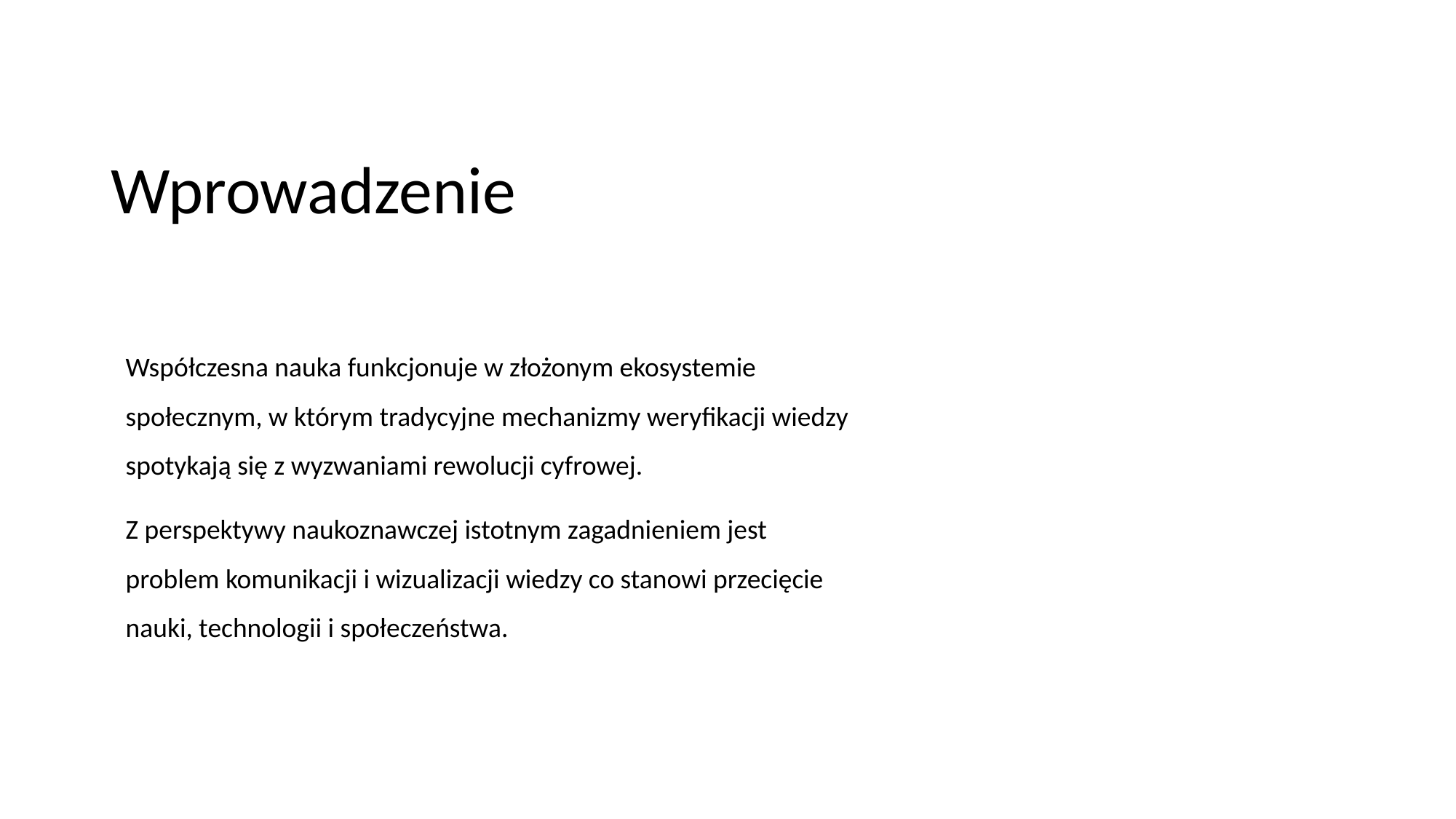

# Wprowadzenie
Współczesna nauka funkcjonuje w złożonym ekosystemie społecznym, w którym tradycyjne mechanizmy weryfikacji wiedzy spotykają się z wyzwaniami rewolucji cyfrowej.
Z perspektywy naukoznawczej istotnym zagadnieniem jest problem komunikacji i wizualizacji wiedzy co stanowi przecięcie nauki, technologii i społeczeństwa.